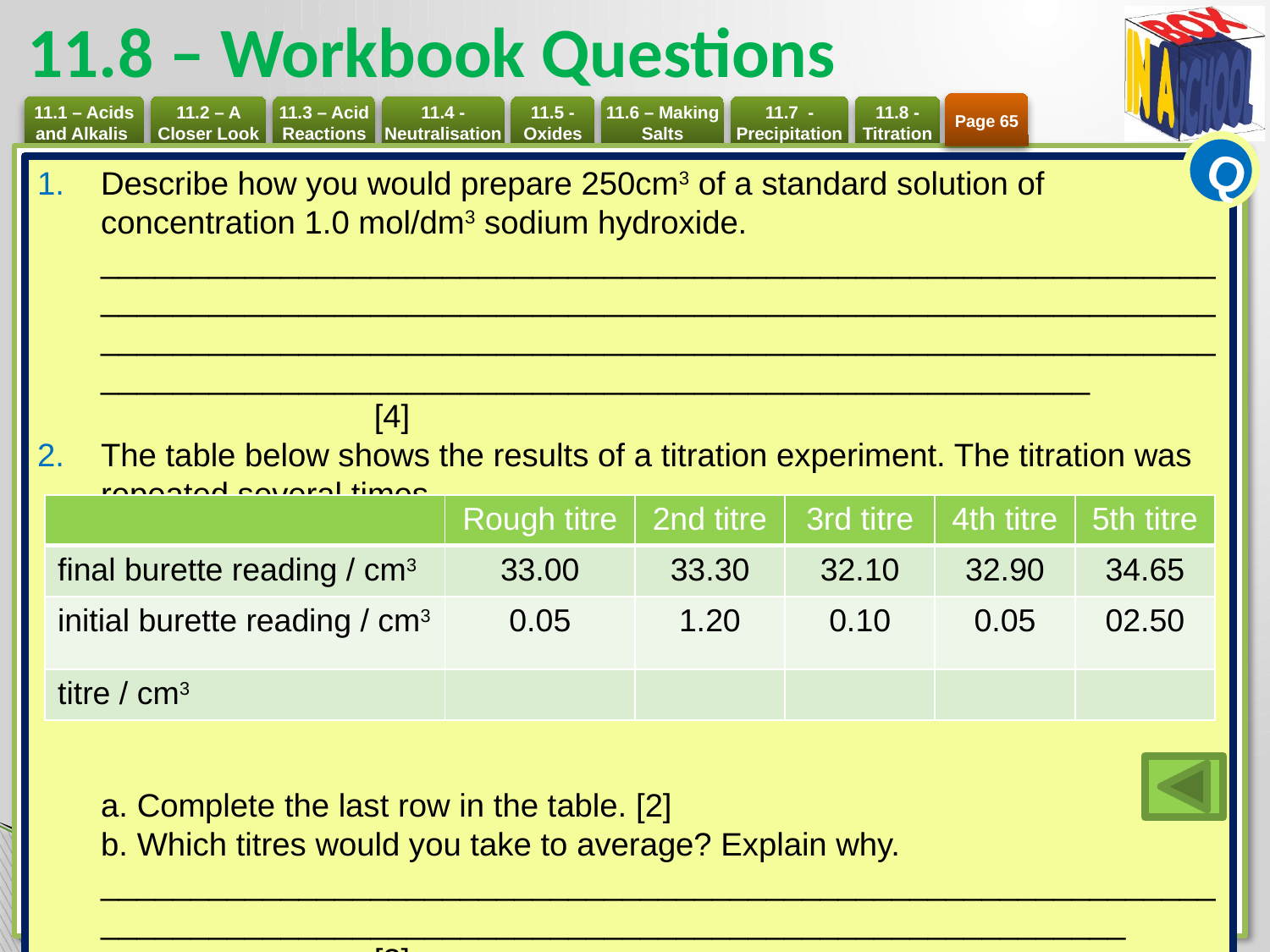

# 11.8 – Workbook Questions
Page 65
Q
Describe how you would prepare 250cm3 of a standard solution of concentration 1.0 mol/dm3 sodium hydroxide.
_________________________________________________________________________________________________________________________________________________________________________________________________________________________________________________	[4]
The table below shows the results of a titration experiment. The titration was repeated several times.
a. Complete the last row in the table. [2]
b. Which titres would you take to average? Explain why.
_______________________________________________________________________________________________________________________	[2]
|  | Rough titre | 2nd titre | 3rd titre | 4th titre | 5th titre |
| --- | --- | --- | --- | --- | --- |
| final burette reading / cm3 | 33.00 | 33.30 | 32.10 | 32.90 | 34.65 |
| initial burette reading / cm3 | 0.05 | 1.20 | 0.10 | 0.05 | 02.50 |
| titre / cm3 |  |  |  |  |  |